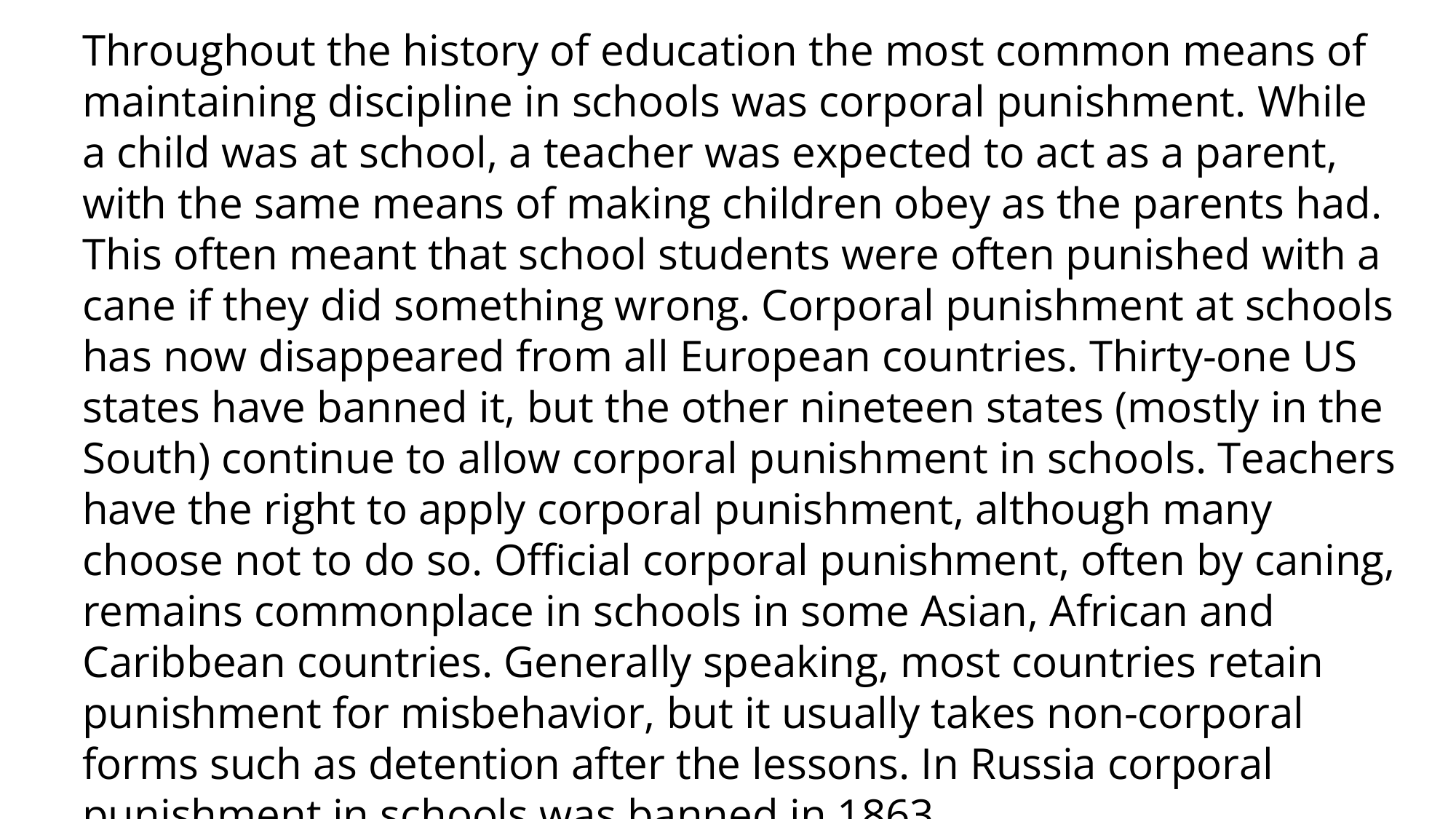

Throughout the history of education the most common means of maintaining discipline in schools was corporal punishment. While a child was at school, a teacher was expected to act as a parent, with the same means of making children obey as the parents had. This often meant that school students were often punished with a cane if they did something wrong. Corporal punishment at schools has now disappeared from all European countries. Thirty-one US states have banned it, but the other nineteen states (mostly in the South) continue to allow corporal punishment in schools. Teachers have the right to apply corporal punishment, although many choose not to do so. Official corporal punishment, often by caning, remains commonplace in schools in some Asian, African and Caribbean countries. Generally speaking, most countries retain punishment for misbehavior, but it usually takes non-corporal forms such as detention after the lessons. In Russia corporal punishment in schools was banned in 1863.